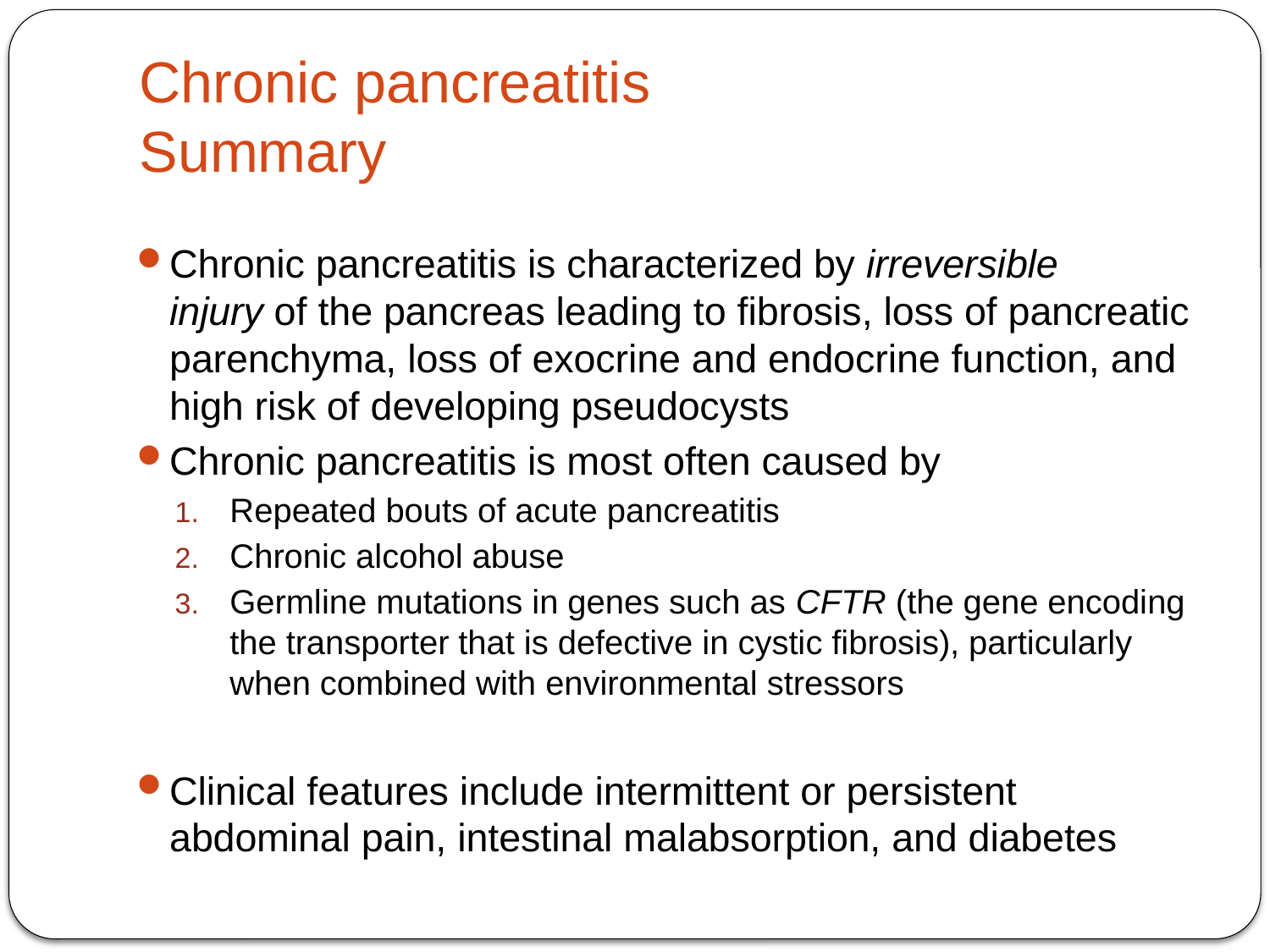

# Chronic pancreatitis Summary
Chronic pancreatitis is characterized by irreversible injury of the pancreas leading to fibrosis, loss of pancreatic parenchyma, loss of exocrine and endocrine function, and high risk of developing pseudocysts
Chronic pancreatitis is most often caused by
Repeated bouts of acute pancreatitis
Chronic alcohol abuse
Germline mutations in genes such as CFTR (the gene encoding the transporter that is defective in cystic fibrosis), particularly when combined with environmental stressors

Clinical features include intermittent or persistent abdominal pain, intestinal malabsorption, and diabetes